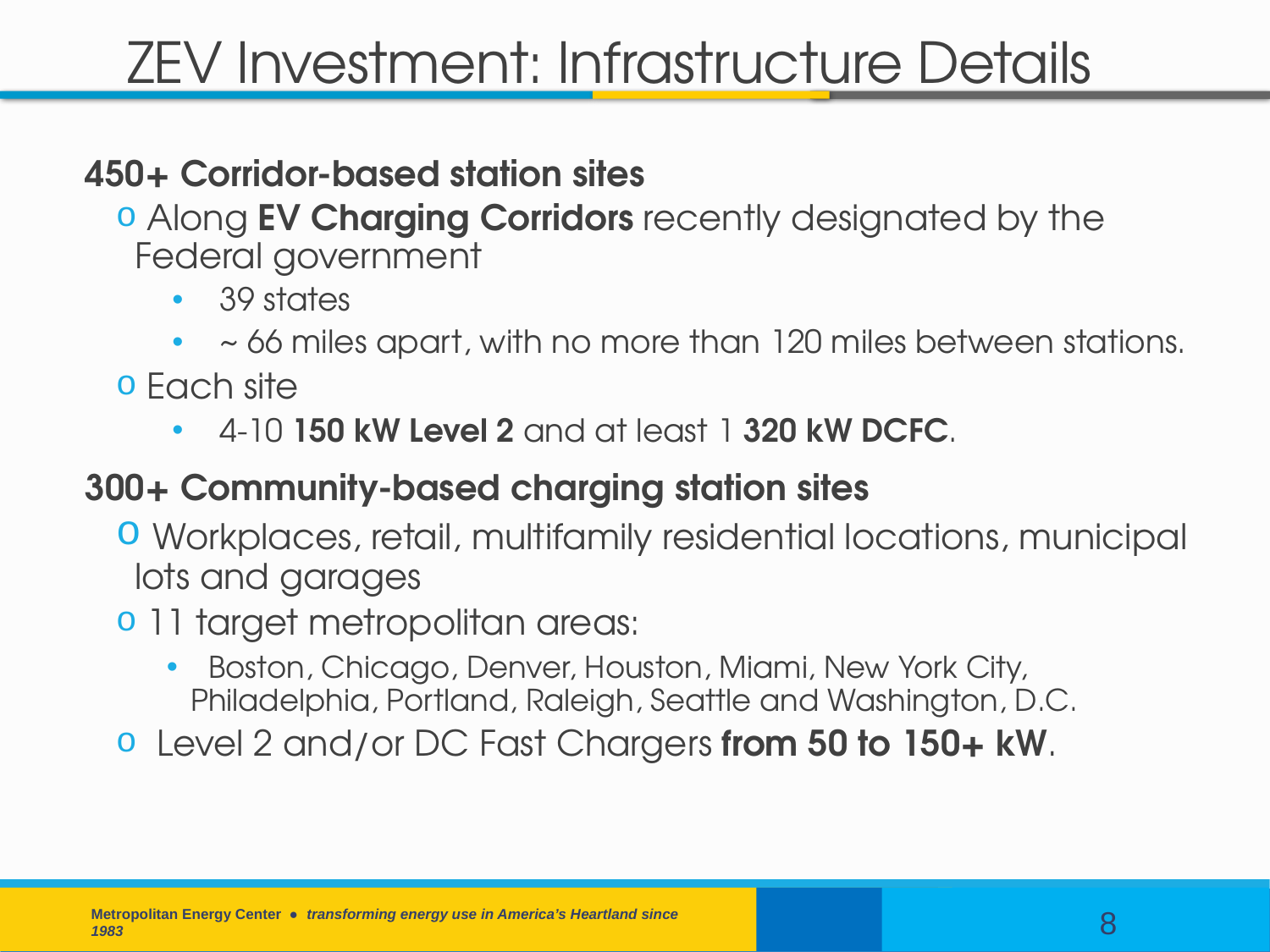

# ZEV Investment: Infrastructure Details
450+ Corridor-based station sites
 Along EV Charging Corridors recently designated by the Federal government
39 states
~ 66 miles apart, with no more than 120 miles between stations.
 Each site
4-10 150 kW Level 2 and at least 1 320 kW DCFC.
300+ Community-based charging station sites
 Workplaces, retail, multifamily residential locations, municipal lots and garages
 11 target metropolitan areas:
  Boston, Chicago, Denver, Houston, Miami, New York City, Philadelphia, Portland, Raleigh, Seattle and Washington, D.C.
  Level 2 and/or DC Fast Chargers from 50 to 150+ kW.